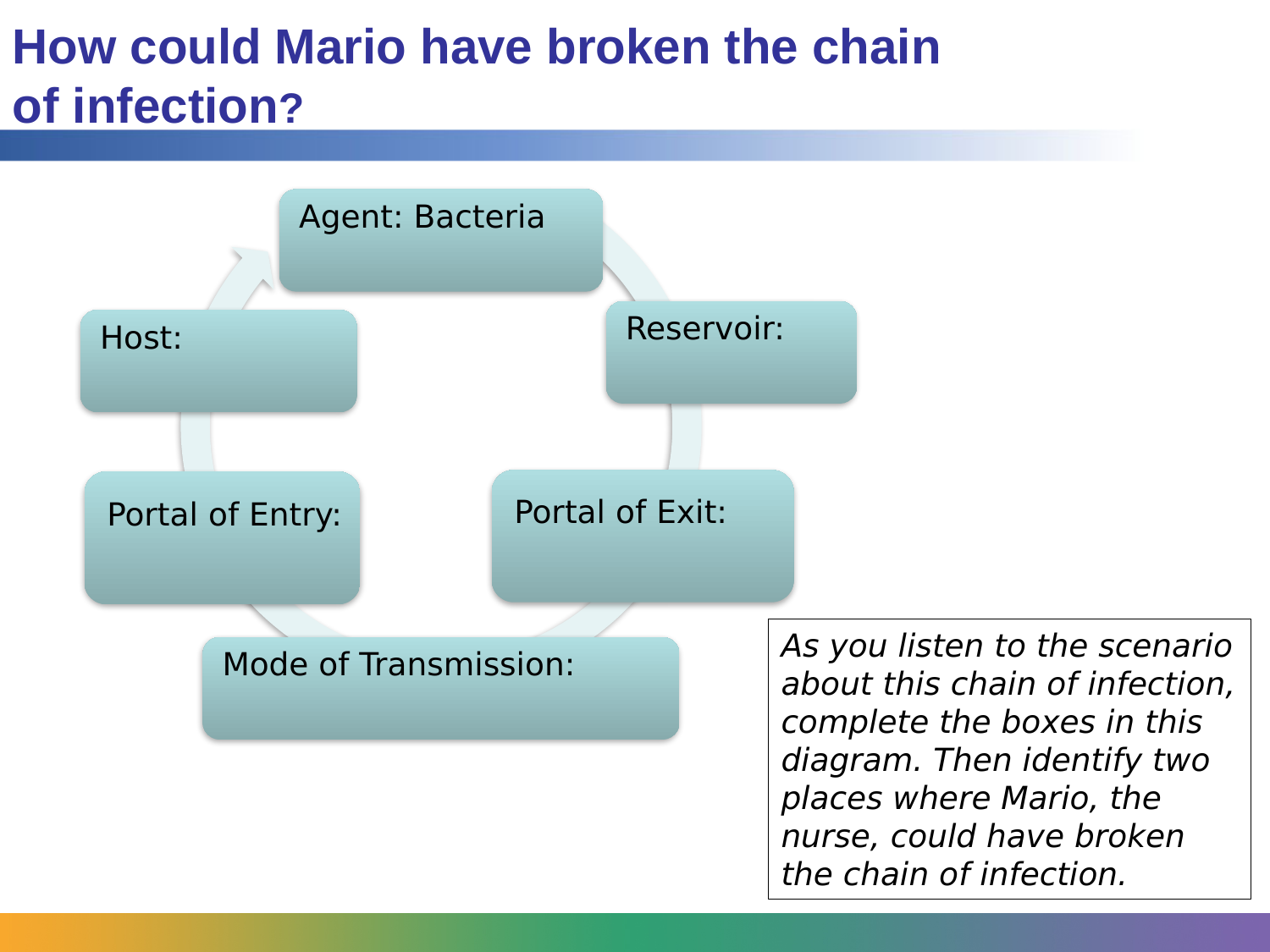

How could Mario have broken the chain              of infection?
Agent: Bacteria

Reservoir:

Portal of Exit:

Mode of Transmission:

Portal of Entry:

Host:

As you listen to the scenario about this chain of infection, complete the boxes in this diagram. Then identify two places where Mario, the nurse, could have broken the chain of infection.